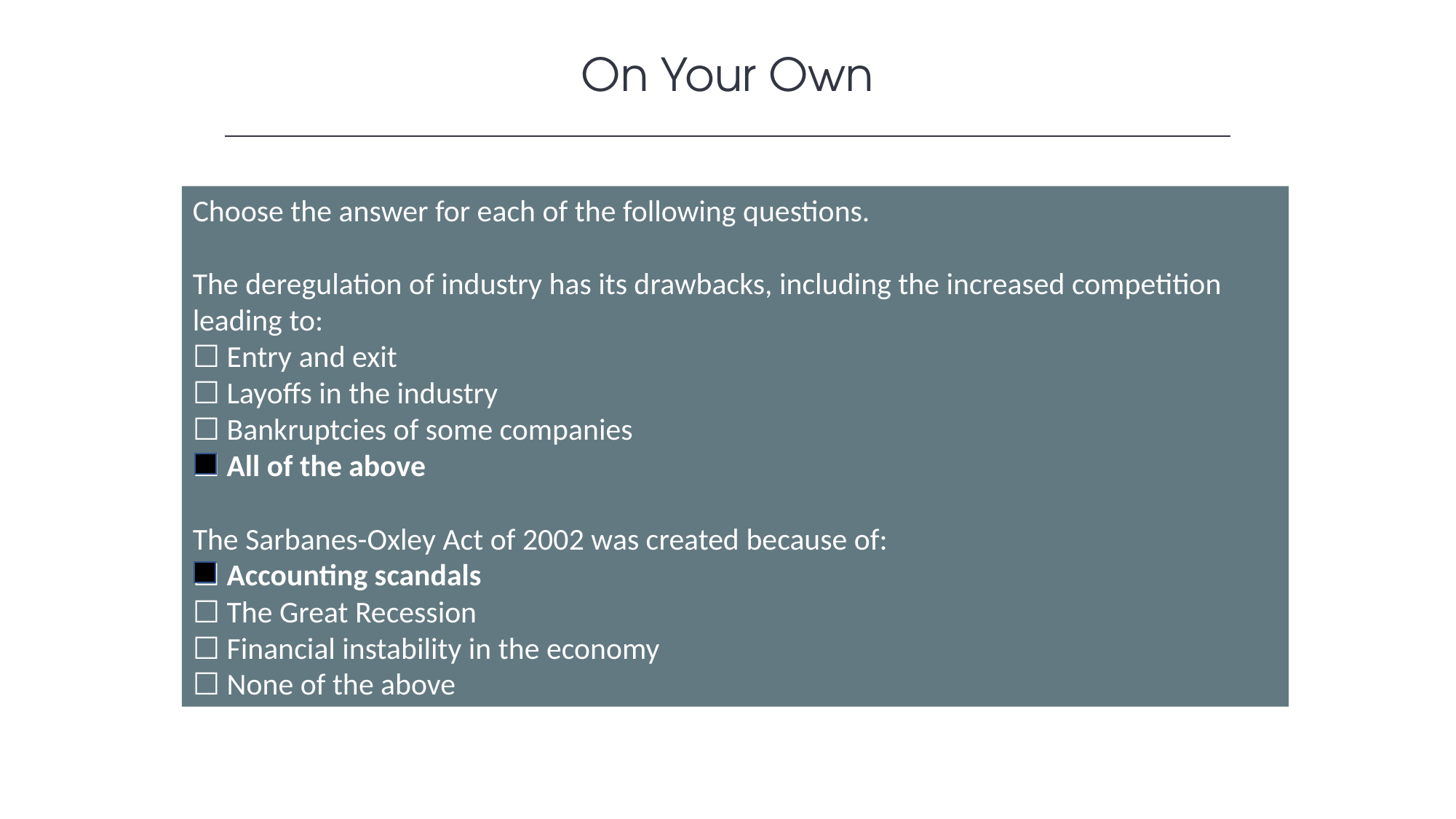

On Your Own
Choose the answer for each of the following questions.

The deregulation of industry has its drawbacks, including the increased competition leading to:
☐ Entry and exit
☐ Layoffs in the industry
☐ Bankruptcies of some companies
☐ All of the above

The Sarbanes-Oxley Act of 2002 was created because of:
☐ Accounting scandals
☐ The Great Recession
☐ Financial instability in the economy
☐ None of the above